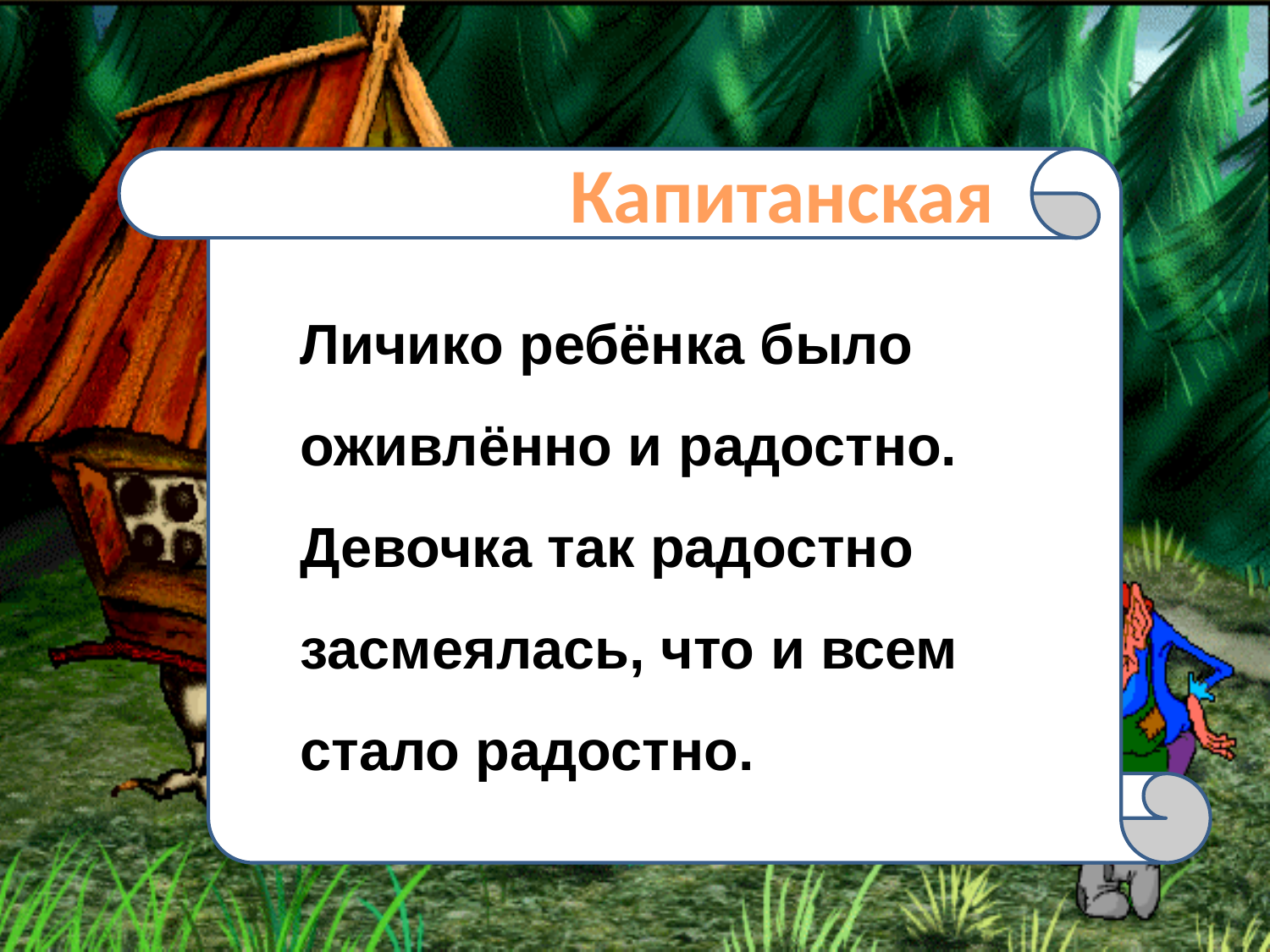

Личико ребёнка было оживлённо и радостно. Девочка так радостно засмеялась, что и всем стало радостно.

Капитанская